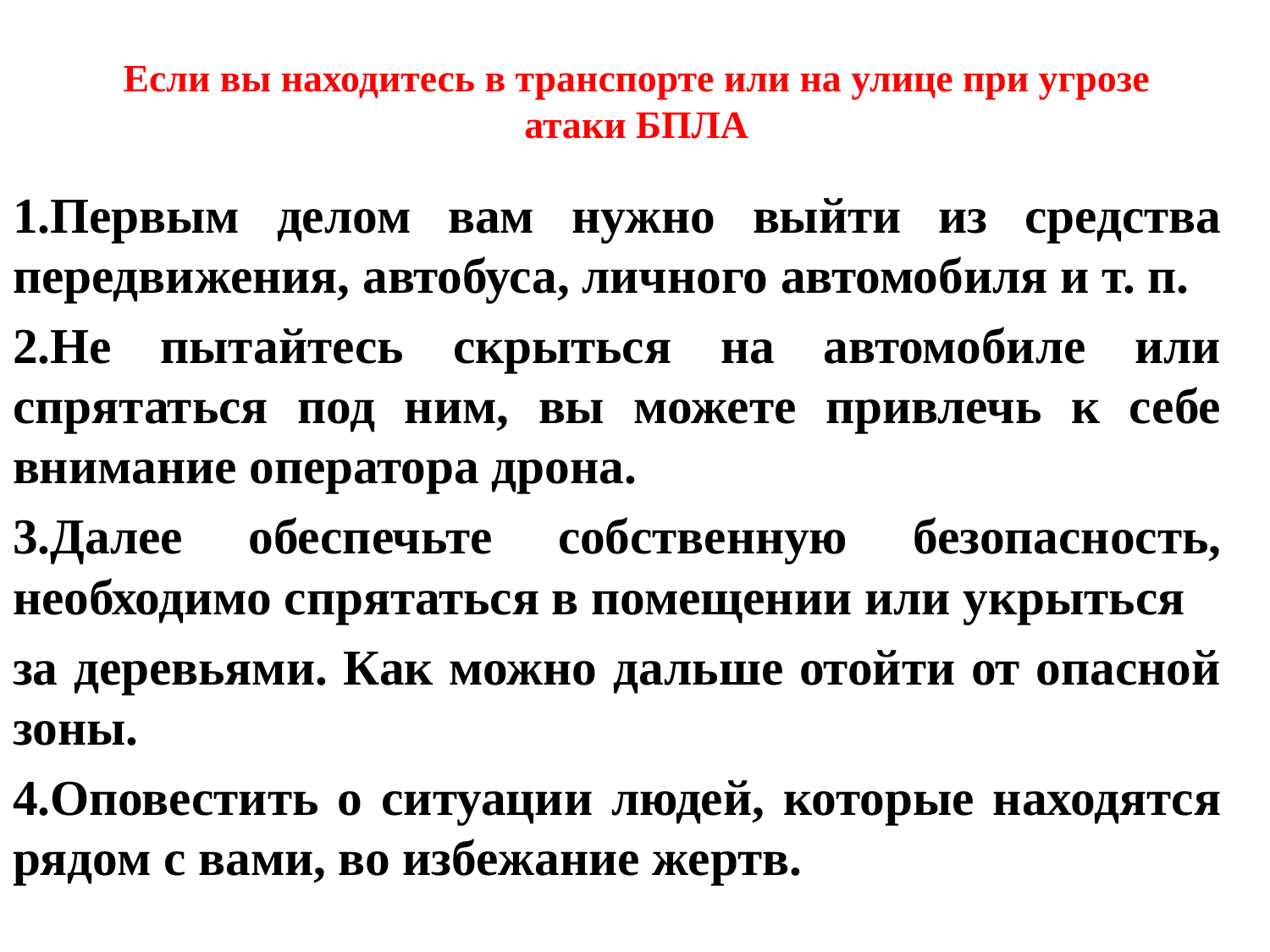

# Если вы находитесь в транспорте или на улице при угрозе атаки БПЛА
1.Первым делом вам нужно выйти из средства передвижения, автобуса, личного автомобиля и т. п.
2.Не пытайтесь скрыться на автомобиле или спрятаться под ним, вы можете привлечь к себе внимание оператора дрона.
3.Далее обеспечьте собственную безопасность, необходимо спрятаться в помещении или укрыться
за деревьями. Как можно дальше отойти от опасной зоны.
4.Оповестить о ситуации людей, которые находятся рядом с вами, во избежание жертв.